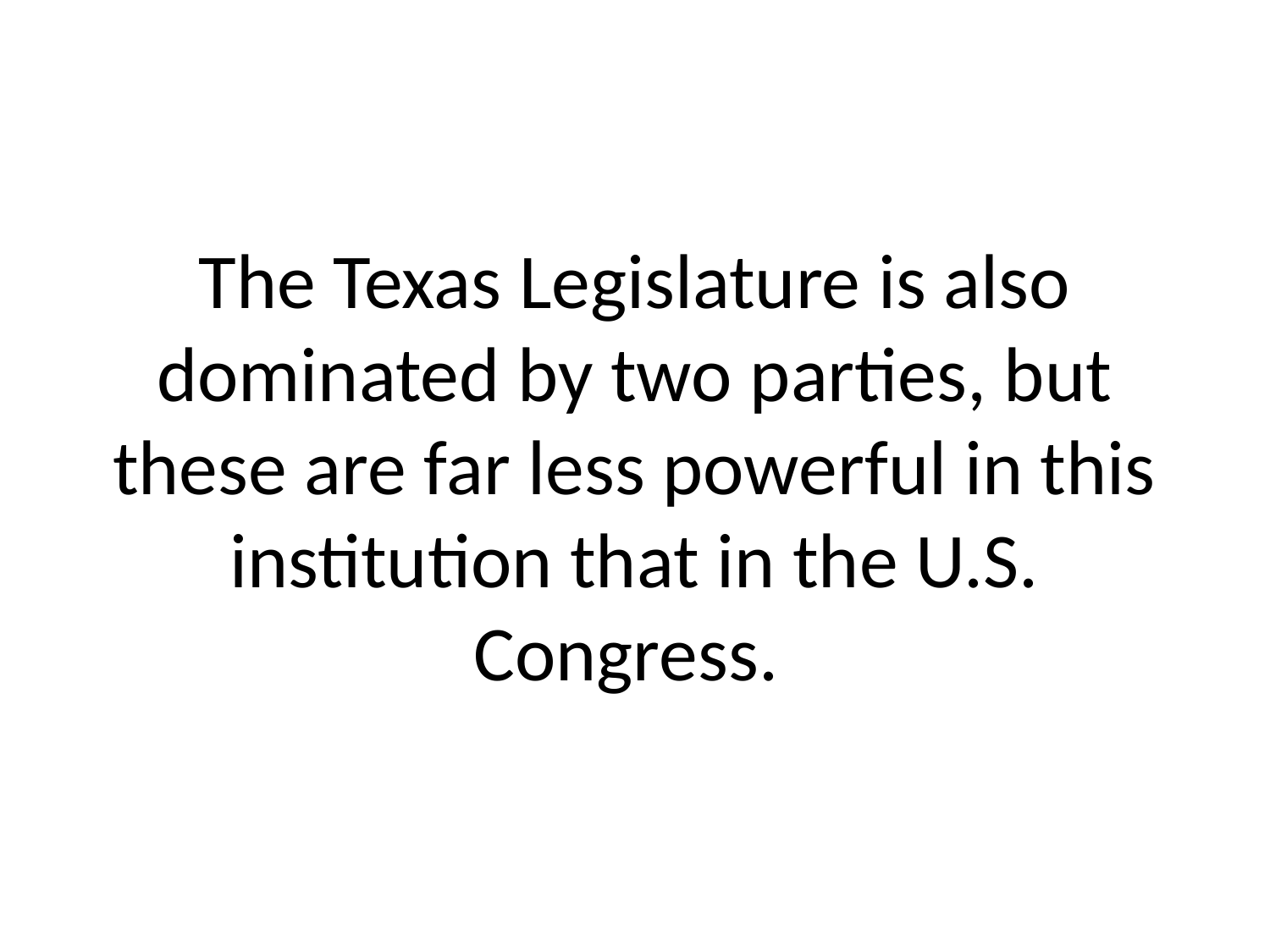

# The Texas Legislature is also dominated by two parties, but these are far less powerful in this institution that in the U.S. Congress.